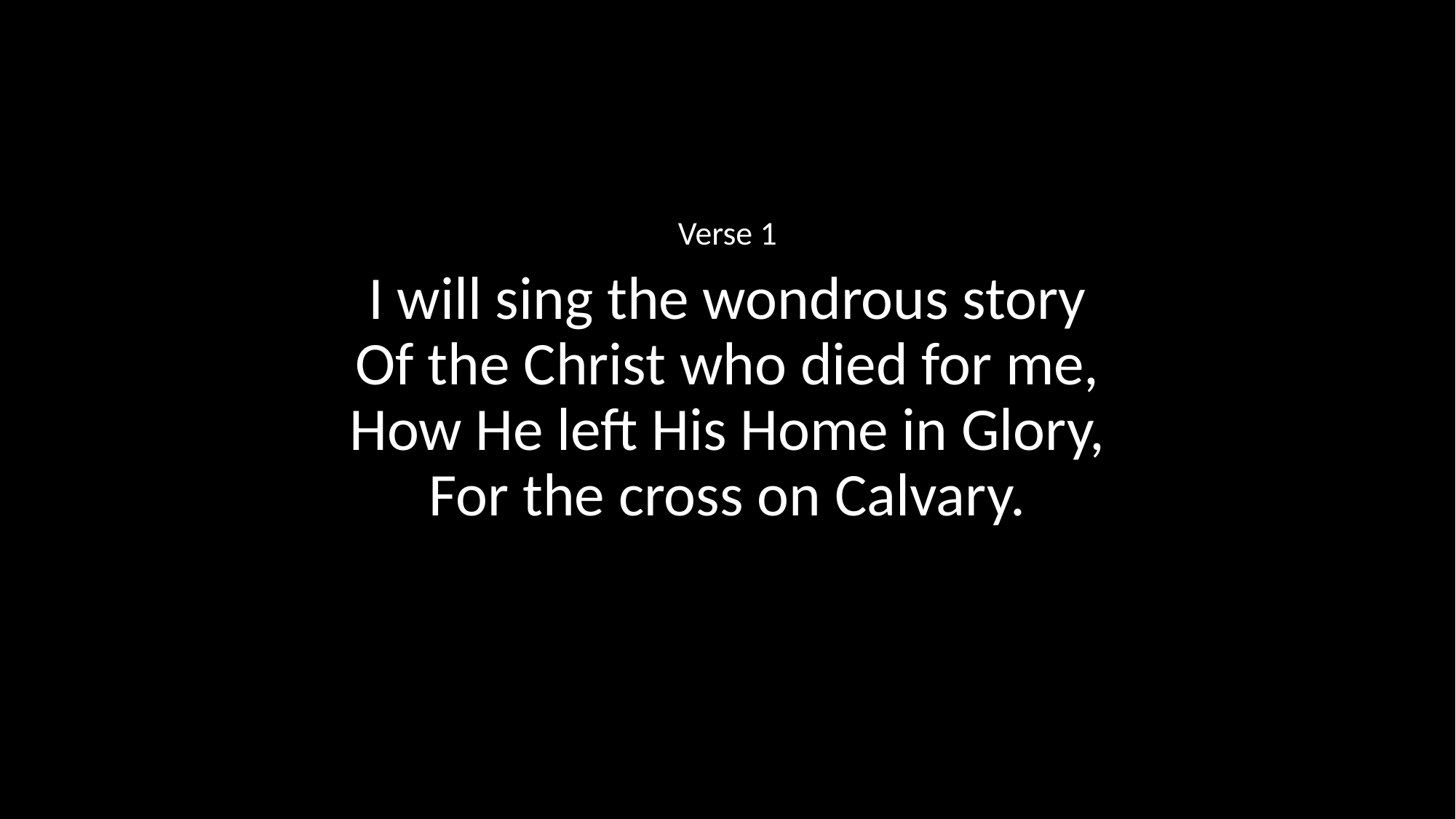

Verse 1
I will sing the wondrous story
Of the Christ who died for me,
How He left His Home in Glory,
For the cross on Calvary.